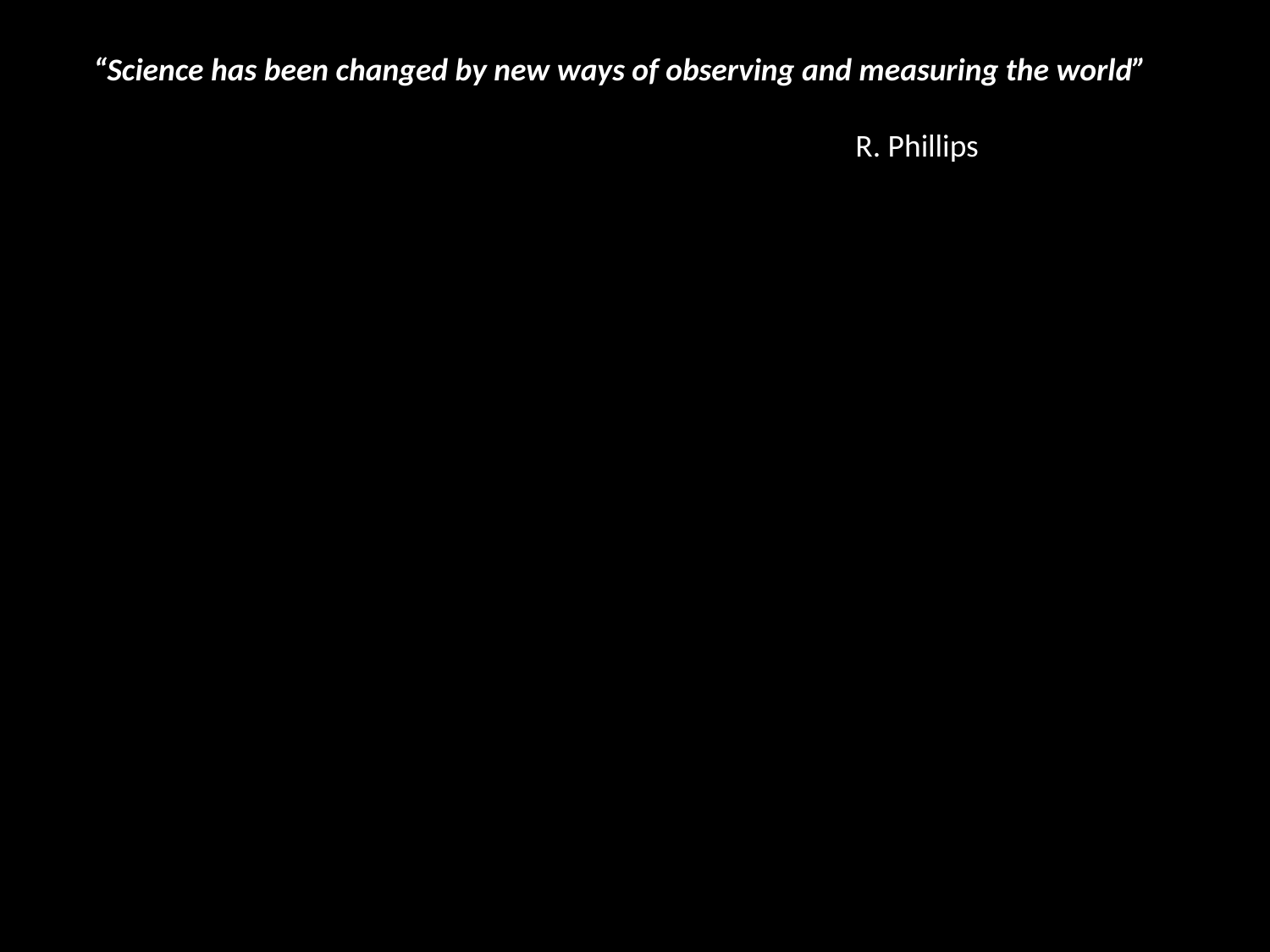

“Science has been changed by new ways of observing and measuring the world”
														R. Phillips